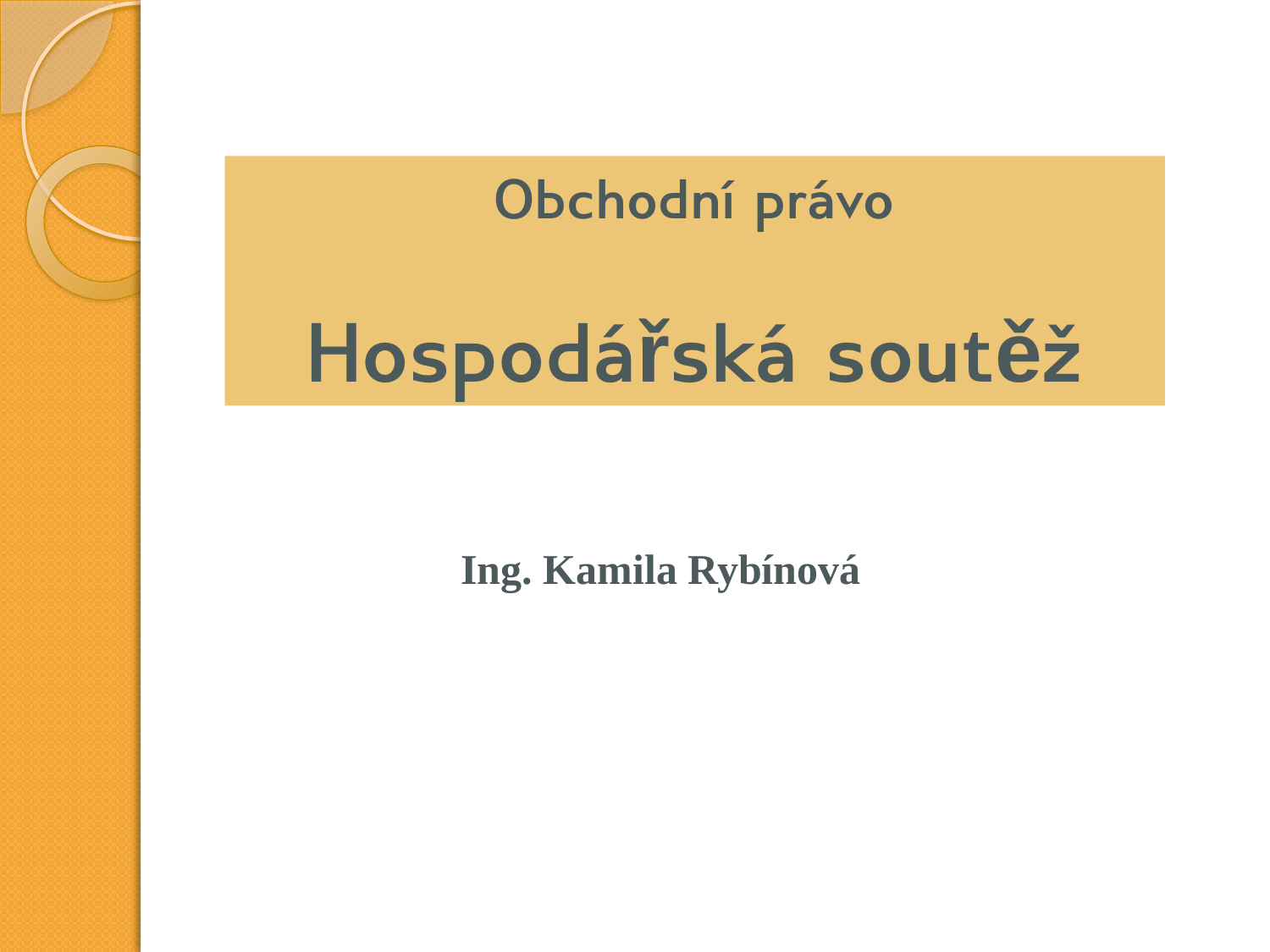

Obchodní právo

Hospodářská soutěž

Ing. Kamila Rybínová